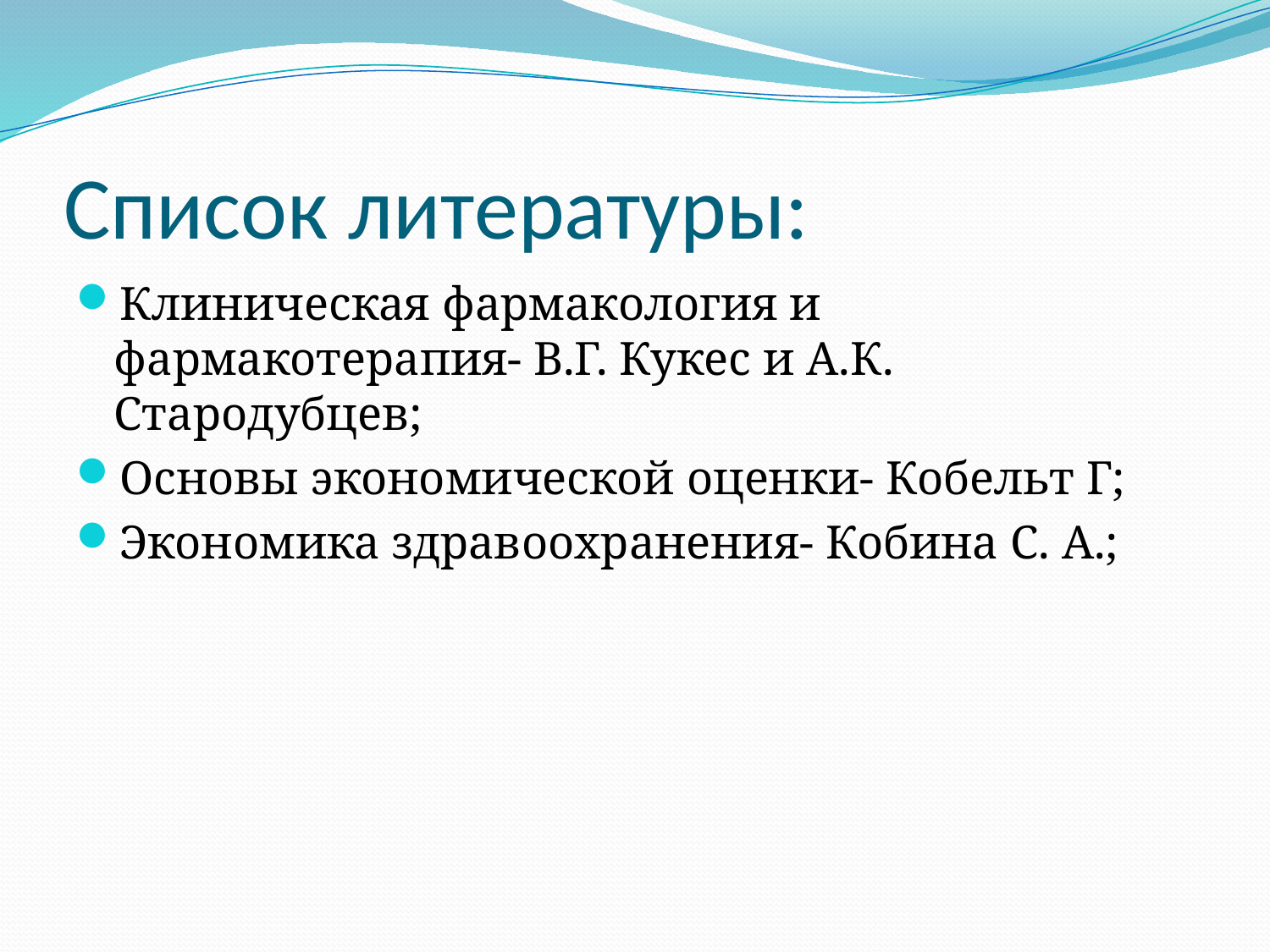

# Список литературы:
Клиническая фармакология и фармакотерапия- В.Г. Кукес и А.К. Стародубцев;
Основы экономической оценки- Кобельт Г;
Экономика здравоохранения- Кобина С. А.;